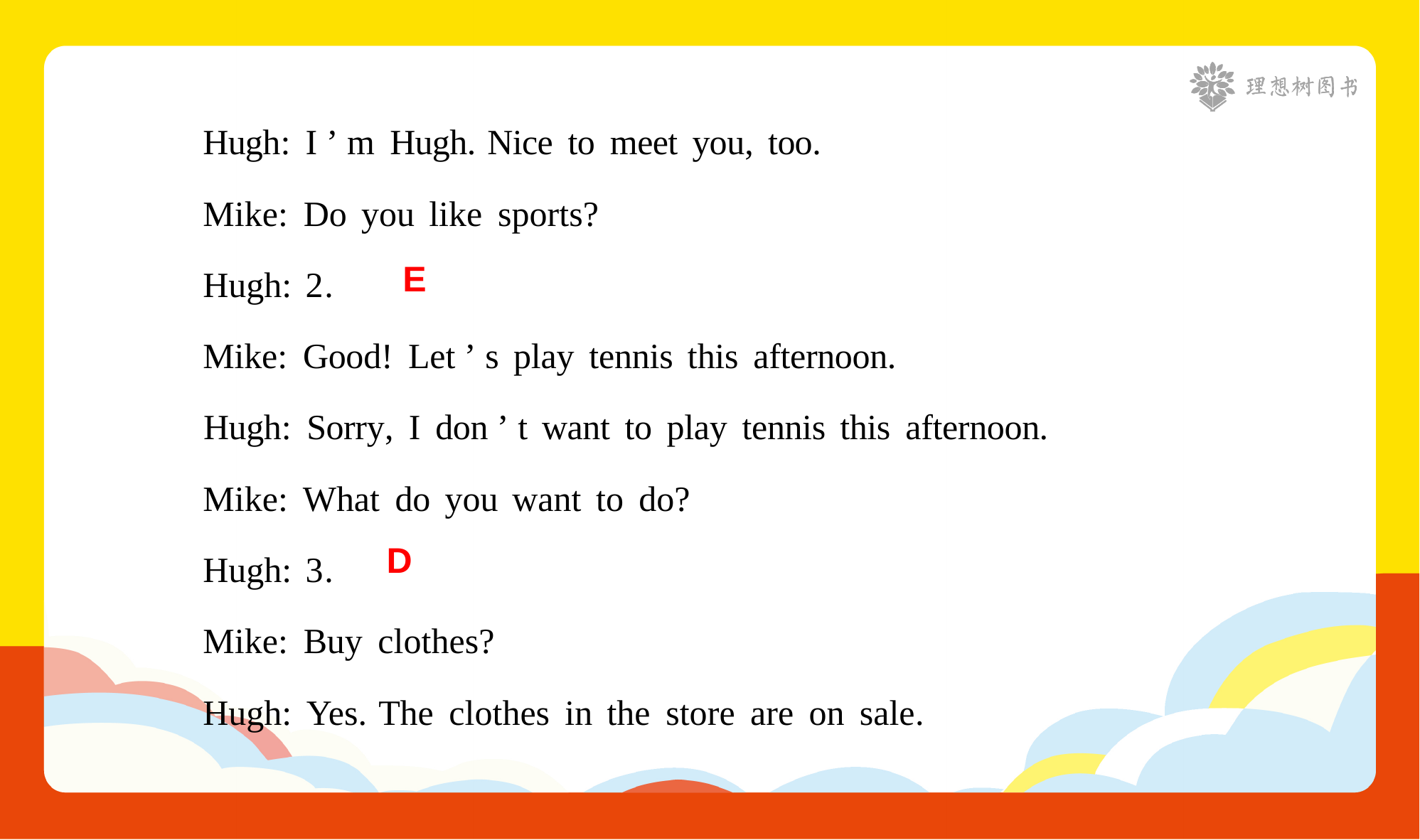

Hugh: I ’ m Hugh. Nice to meet you, too.

Mike: Do you like sports?

Hugh: 2.

Mike: Good! Let ’ s play tennis this afternoon.

Hugh: Sorry, I don ’ t want to play tennis this afternoon.

Mike: What do you want to do?

Hugh: 3.

Mike: Buy clothes?

Hugh: Yes. The clothes in the store are on sale.
E
D